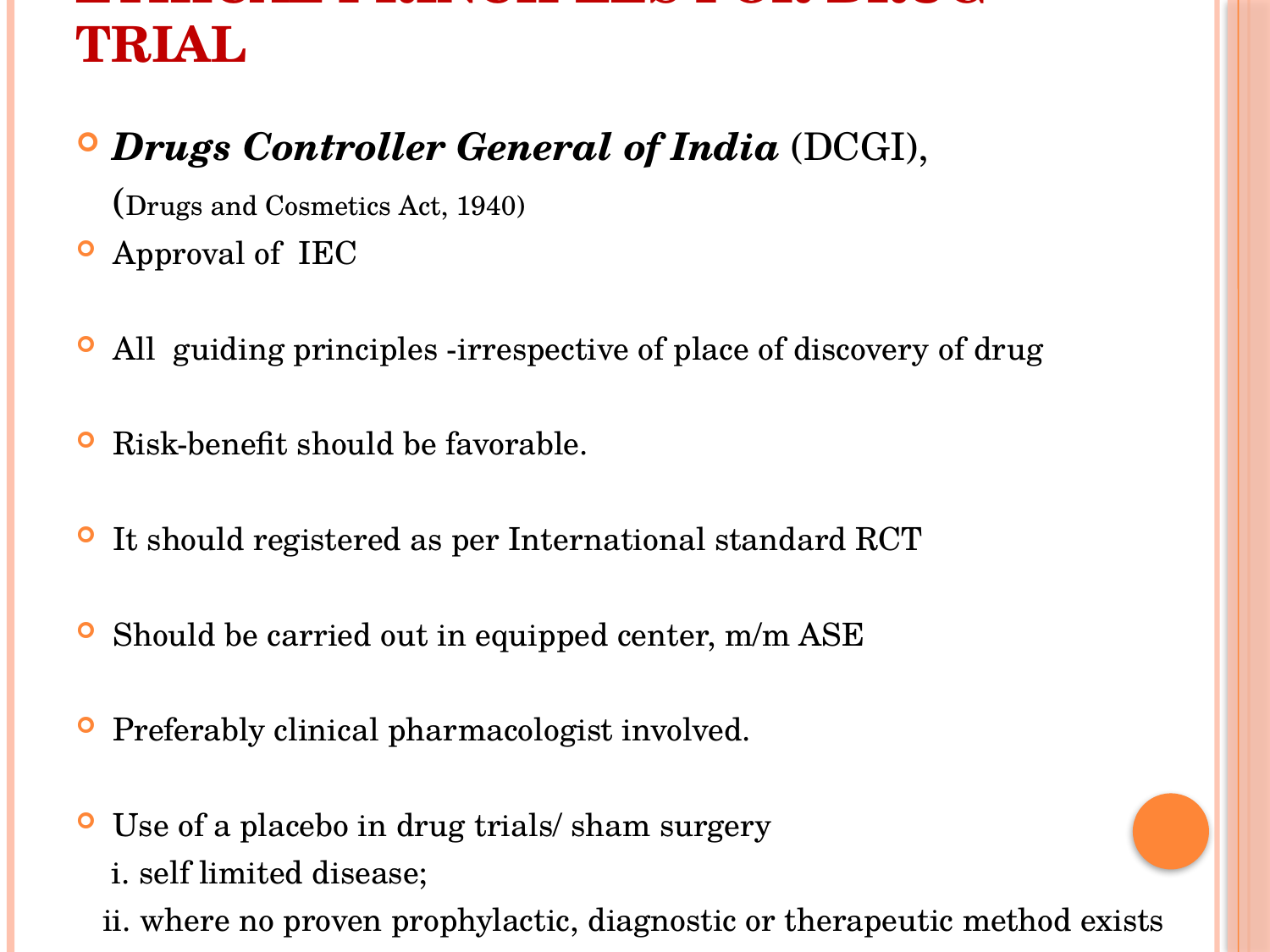

# Ethical principles for drug trial
Drugs Controller General of India (DCGI),
		(Drugs and Cosmetics Act, 1940)
Approval of  IEC

All  guiding principles -irrespective of place of discovery of drug

Risk-benefit should be favorable.

It should registered as per International standard RCT

Should be carried out in equipped center, m/m ASE

Preferably clinical pharmacologist involved.

Use of a placebo in drug trials/ sham surgery
    i. self limited disease;
   ii. where no proven prophylactic, diagnostic or therapeutic method exists